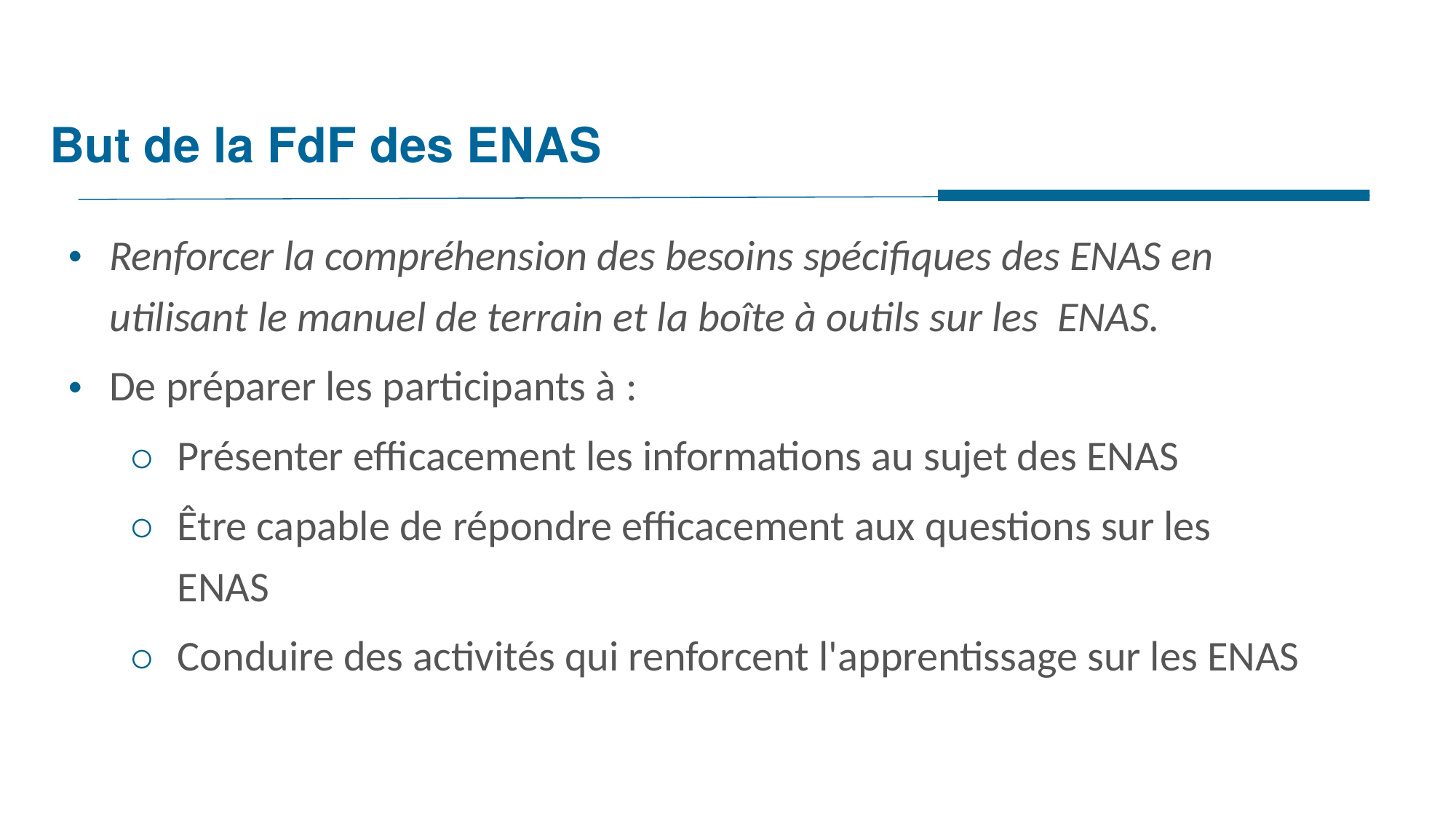

But de la FdF des ENAS

Renforcer la compréhension des besoins spécifiques des ENAS en utilisant le manuel de terrain et la boîte à outils sur les  ENAS.
De préparer les participants à :
Présenter efficacement les informations au sujet des ENAS
Être capable de répondre efficacement aux questions sur les ENAS
Conduire des activités qui renforcent l'apprentissage sur les ENAS